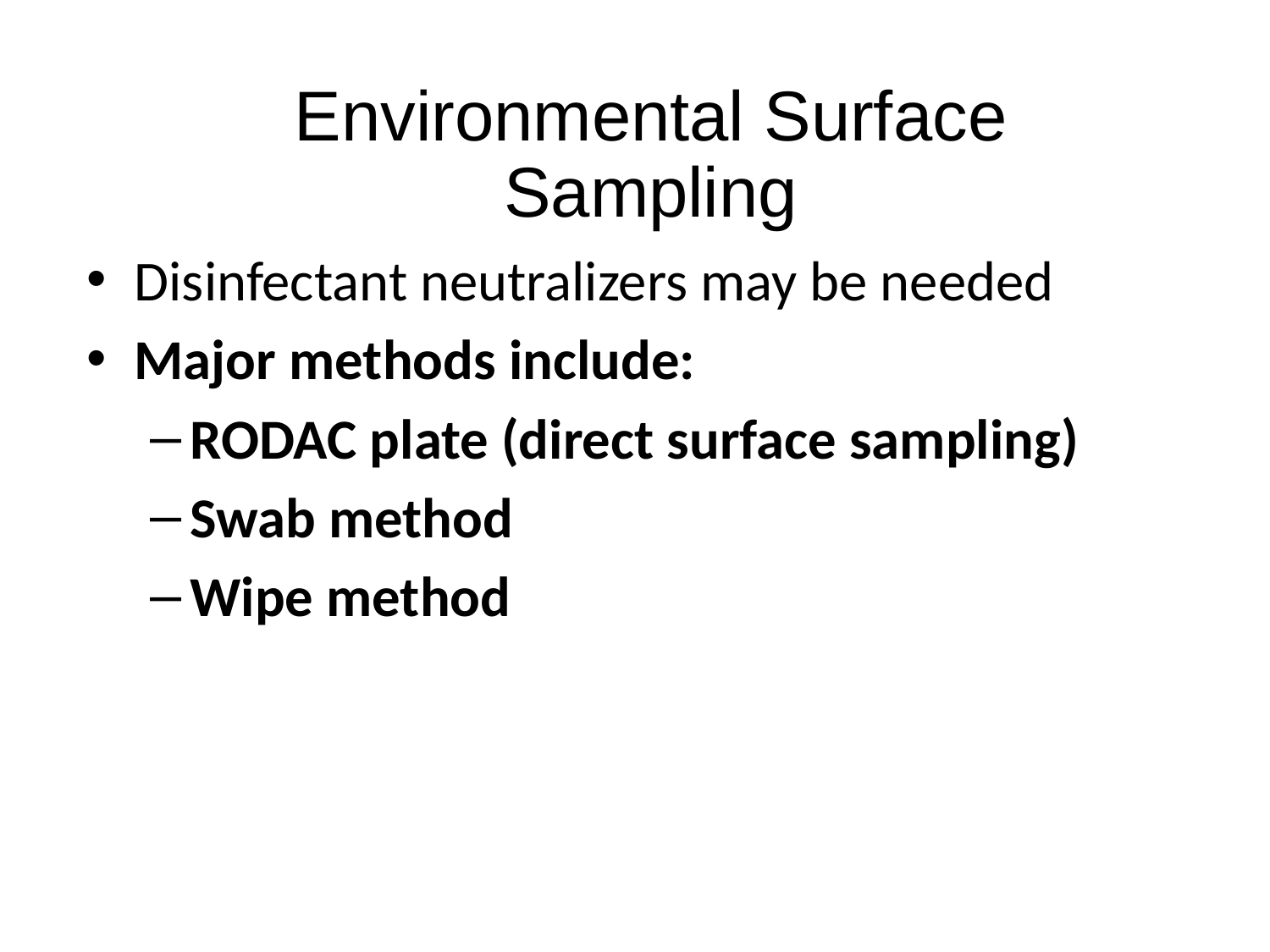

# Environmental Surface Sampling
Disinfectant neutralizers may be needed
Major methods include:
RODAC plate (direct surface sampling)
Swab method
Wipe method